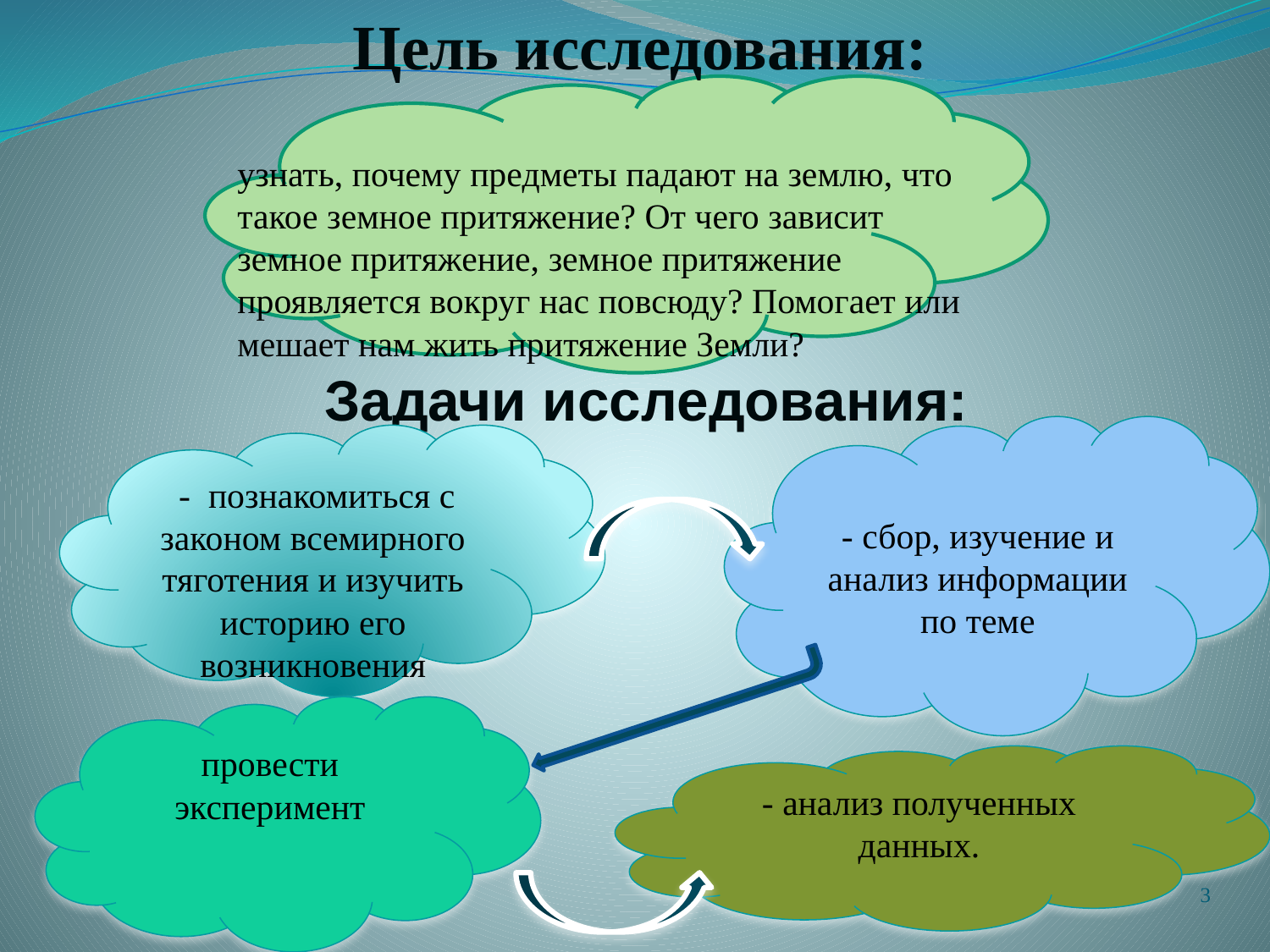

Цель исследования:
#

узнать, почему предметы падают на землю, что такое земное притяжение? От чего зависит земное притяжение, земное притяжение проявляется вокруг нас повсюду? Помогает или мешает нам жить притяжение Земли?

Задачи исследования:

- сбор, изучение и анализ информации по теме
 -  познакомиться с законом всемирного тяготения и изучить историю его возникновения

провести эксперимент

- анализ полученных данных.
3